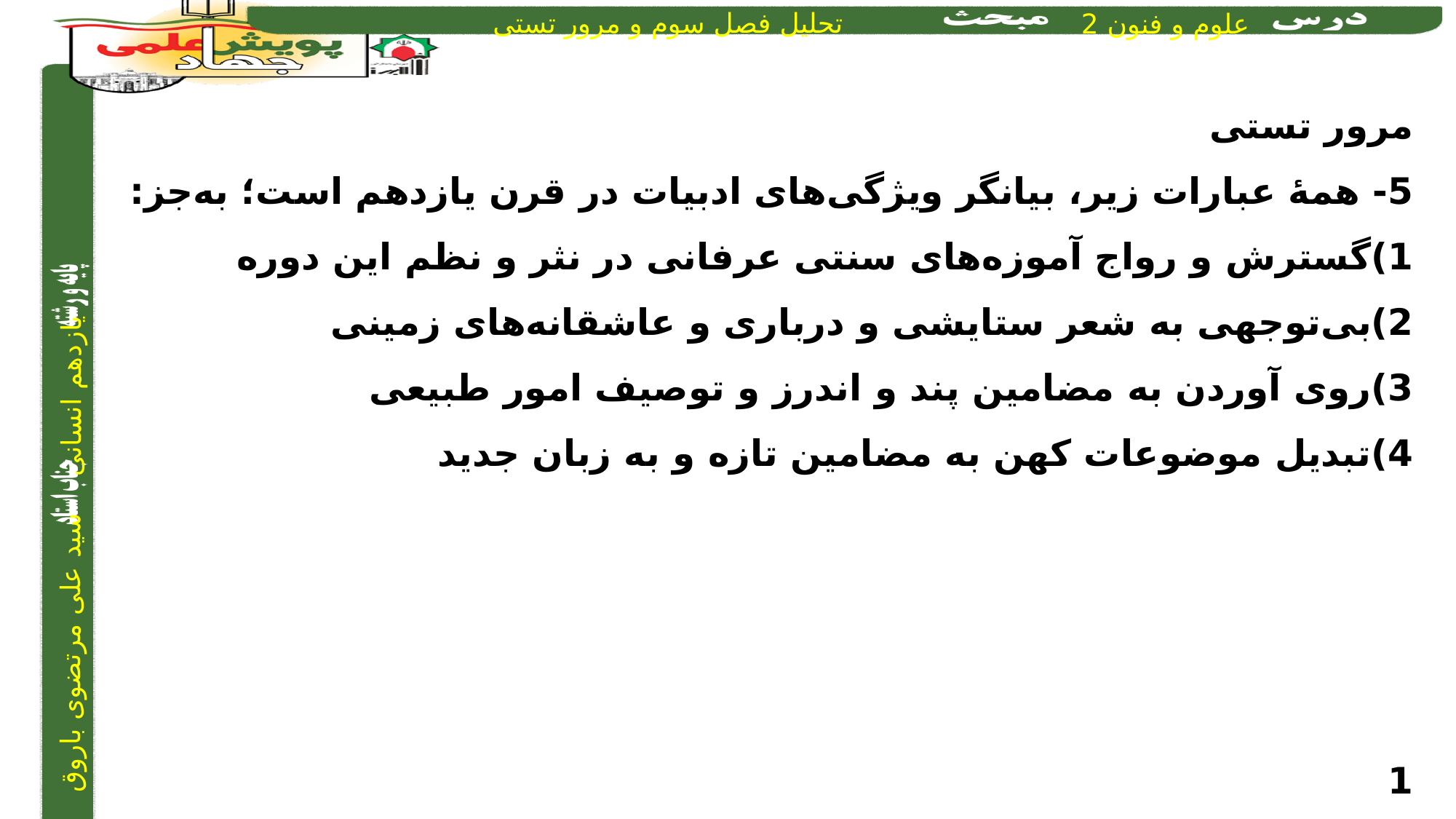

مرور تستی
5- همۀ عبارات زیر، بیانگر ویژگی‌های ادبیات در قرن یازدهم است؛ به‌جز:
1)	گسترش و رواج آموزه‌های سنتی عرفانی در نثر و نظم این دوره
2)	بی‌توجهی به شعر ستایشی و درباری و عاشقانه‌های زمینی
3)	روی آوردن به مضامین پند و اندرز و توصیف امور طبیعی
4)	تبدیل موضوعات کهن به مضامین تازه و به زبان جدید

1